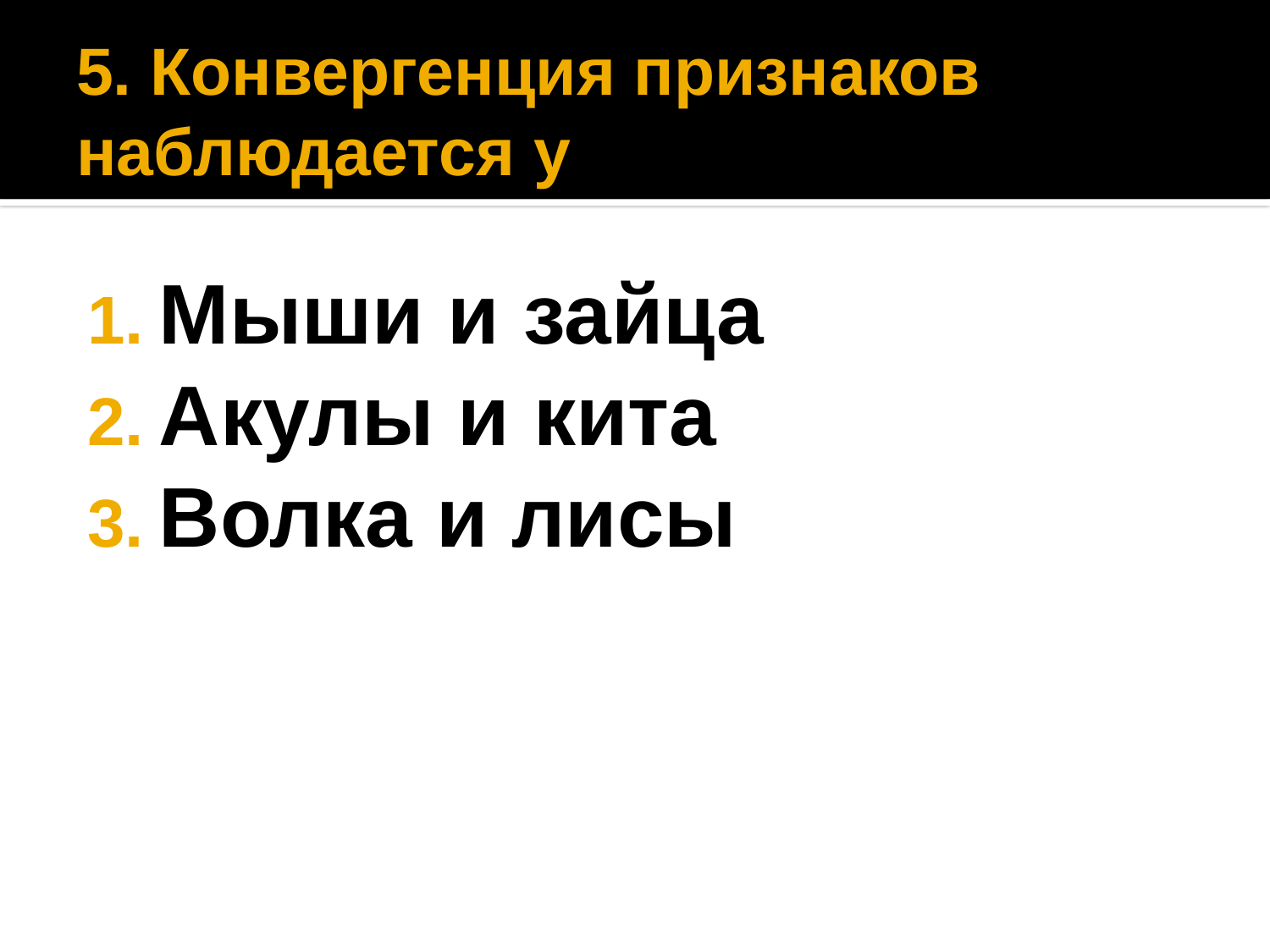

# 5. Конвергенция признаков наблюдается у
Мыши и зайца
Акулы и кита
Волка и лисы